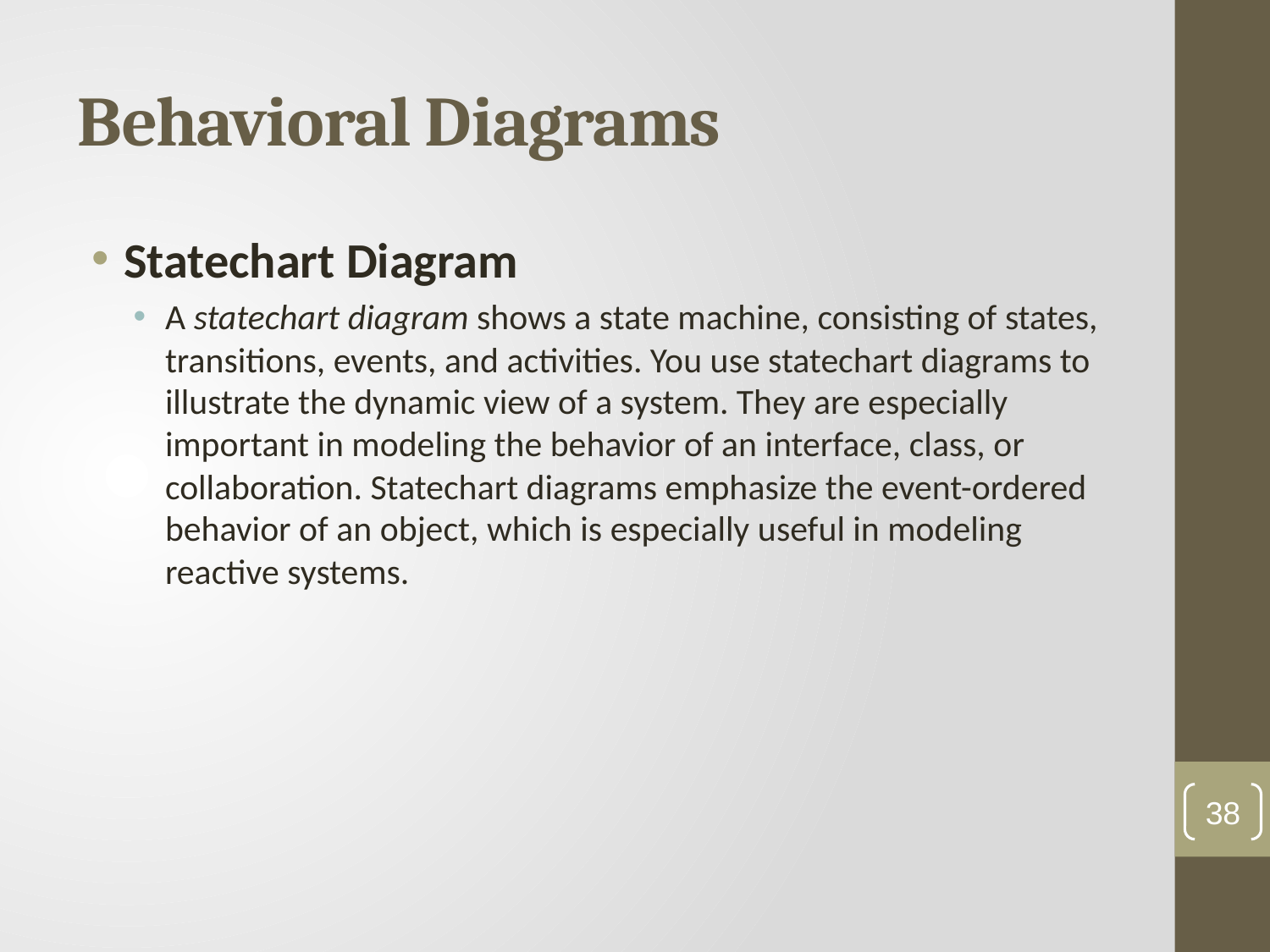

# Behavioral Diagrams
Statechart Diagram
A statechart diagram shows a state machine, consisting of states, transitions, events, and activities. You use statechart diagrams to illustrate the dynamic view of a system. They are especially important in modeling the behavior of an interface, class, or collaboration. Statechart diagrams emphasize the event-ordered behavior of an object, which is especially useful in modeling reactive systems.
38